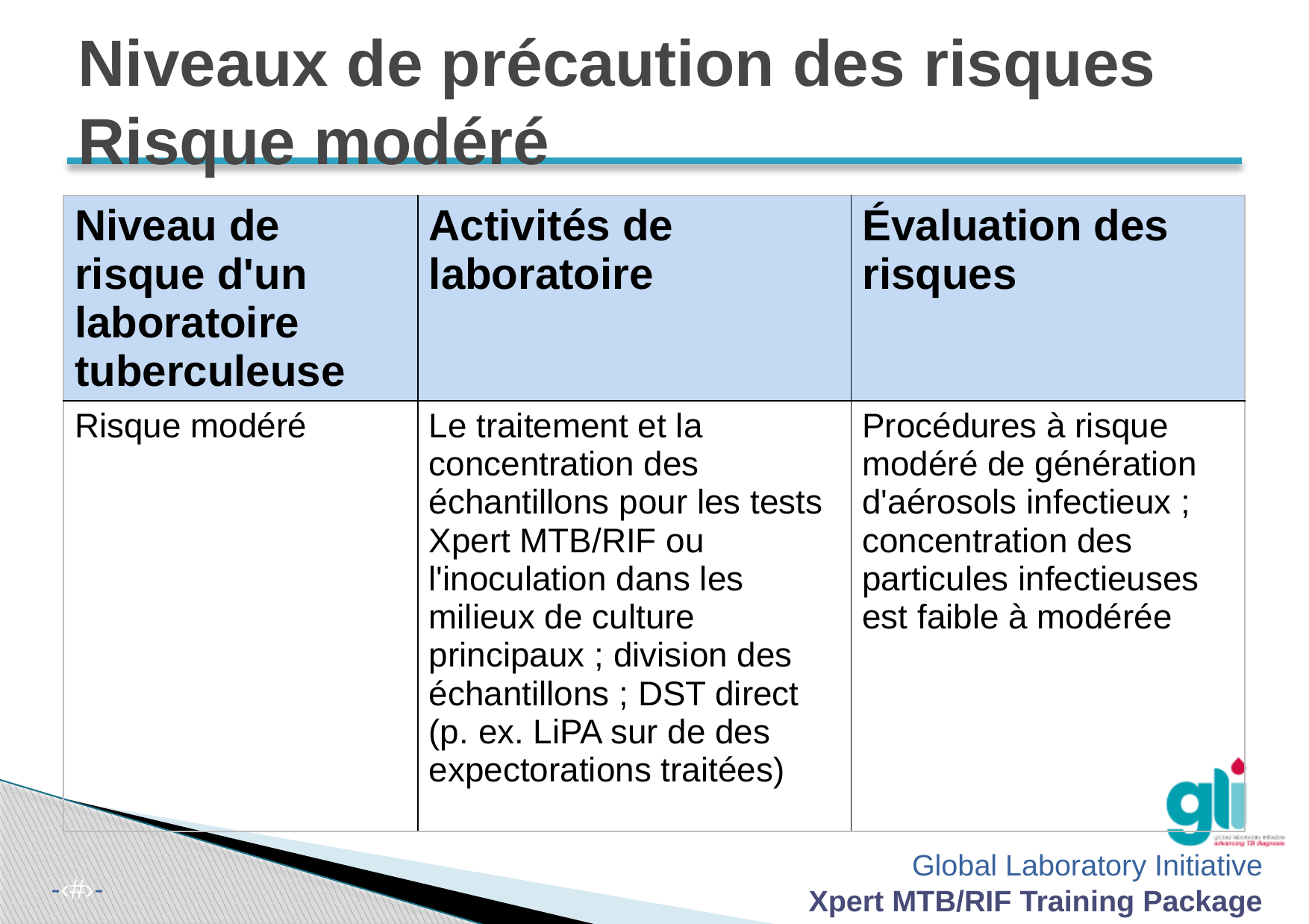

# Niveaux de précaution des risques Risque modéré
| Niveau de risque d'un laboratoire tuberculeuse | Activités de laboratoire | Évaluation des risques |
| --- | --- | --- |
| Risque modéré | Le traitement et la concentration des échantillons pour les tests Xpert MTB/RIF ou l'inoculation dans les milieux de culture principaux ; division des échantillons ; DST direct (p. ex. LiPA sur de des expectorations traitées) | Procédures à risque modéré de génération d'aérosols infectieux ; concentration des particules infectieuses est faible à modérée |